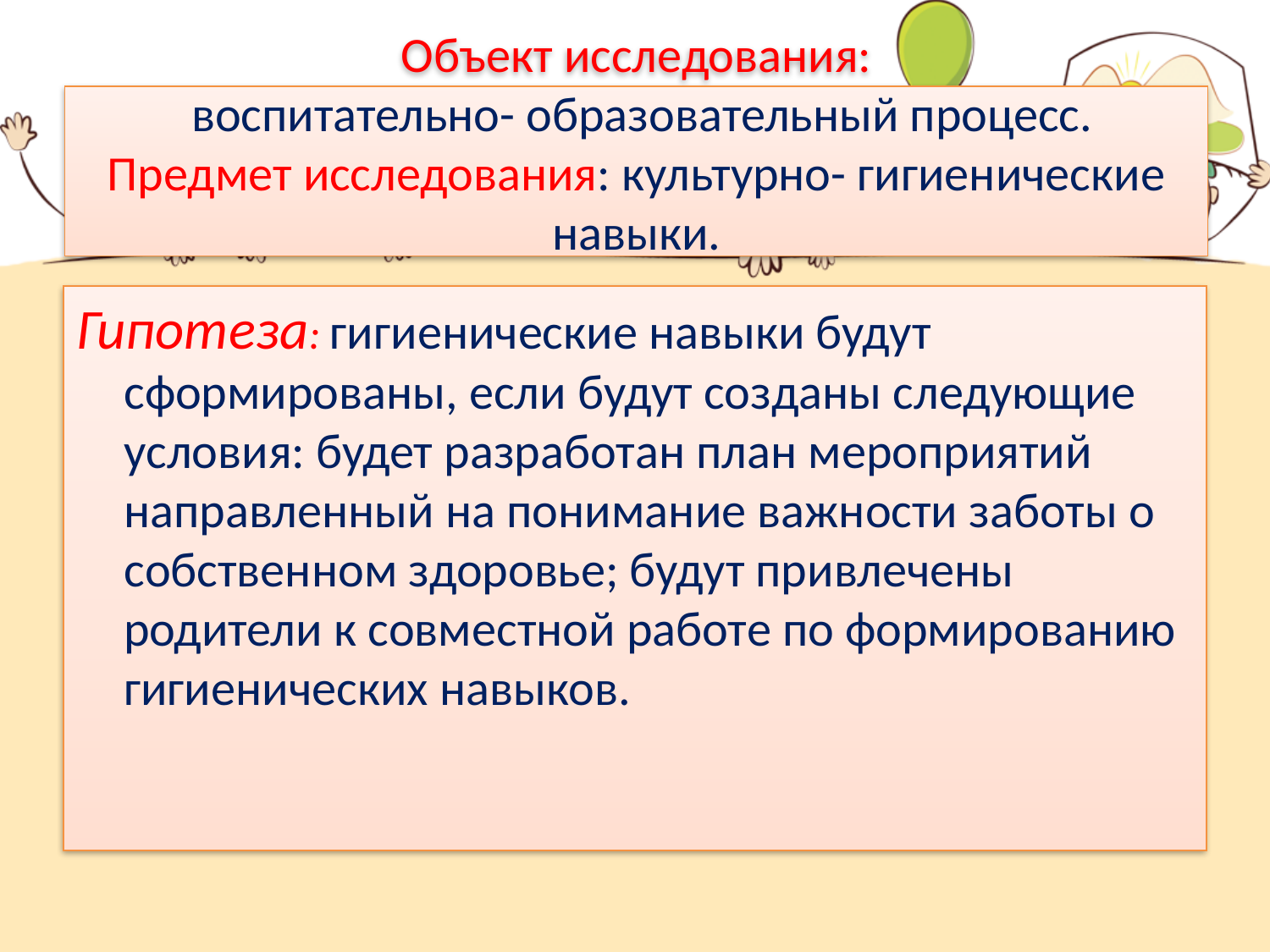

# Объект исследования: воспитательно- образовательный процесс. Предмет исследования: культурно- гигиенические навыки.
Гипотеза: гигиенические навыки будут сформированы, если будут созданы следующие условия: будет разработан план мероприятий направленный на понимание важности заботы о собственном здоровье; будут привлечены родители к совместной работе по формированию гигиенических навыков.